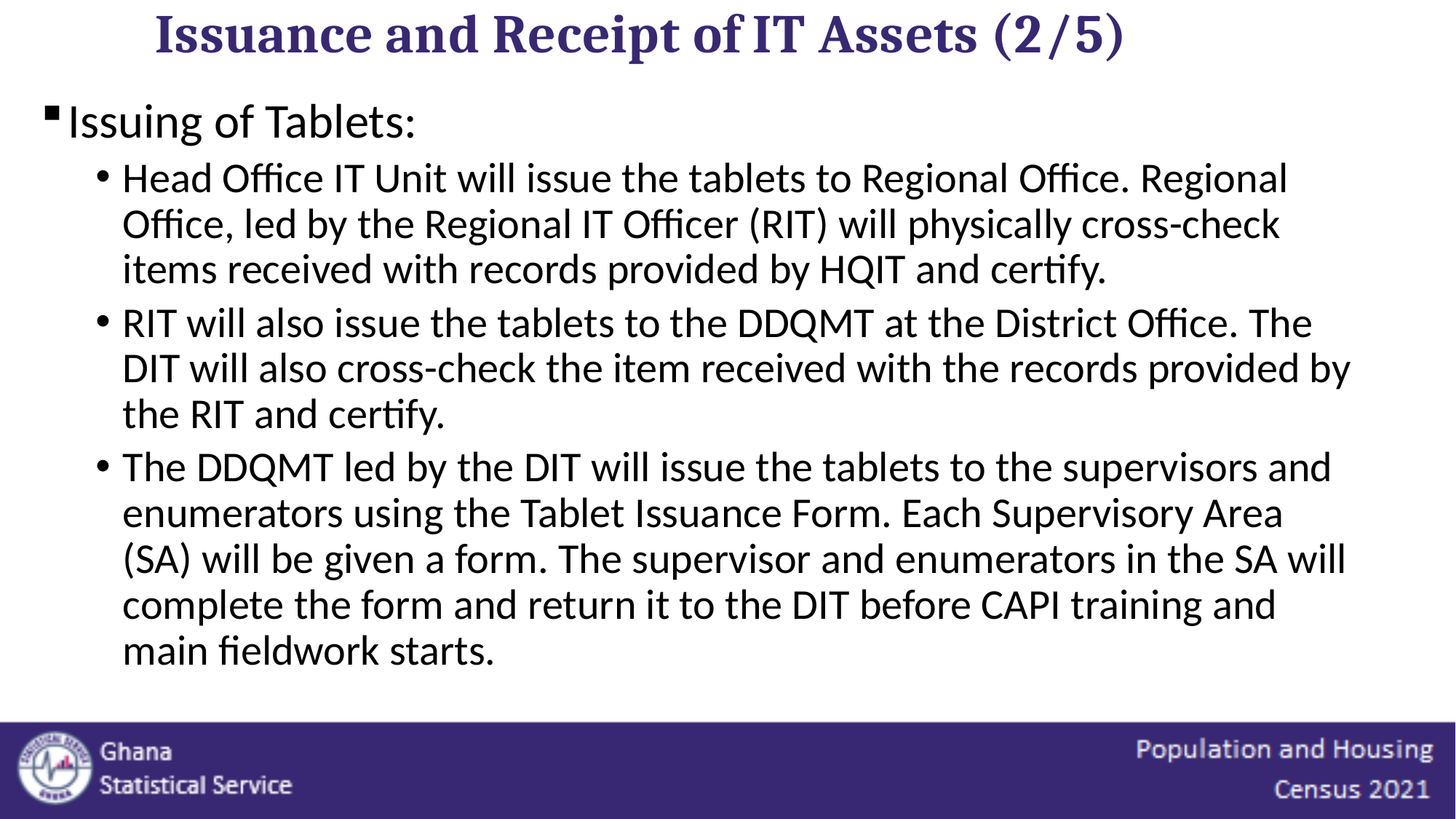

Issuance and Receipt of IT Assets (2/5)
Issuing of Tablets:
Head Office IT Unit will issue the tablets to Regional Office. Regional Office, led by the Regional IT Officer (RIT) will physically cross-check items received with records provided by HQIT and certify.
RIT will also issue the tablets to the DDQMT at the District Office. The DIT will also cross-check the item received with the records provided by the RIT and certify.
The DDQMT led by the DIT will issue the tablets to the supervisors and enumerators using the Tablet Issuance Form. Each Supervisory Area (SA) will be given a form. The supervisor and enumerators in the SA will complete the form and return it to the DIT before CAPI training and main fieldwork starts.
24